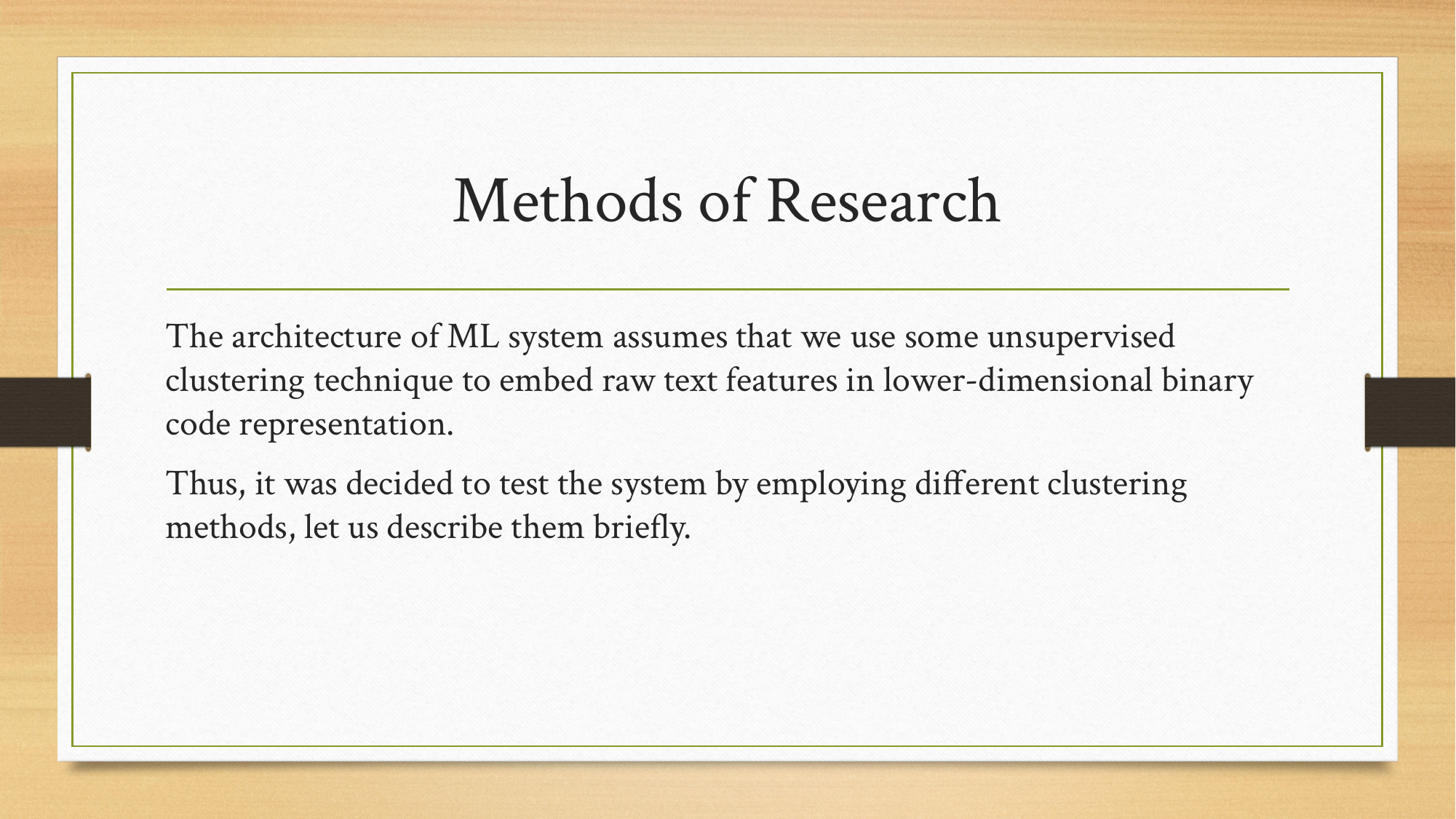

# Methods of Research
The architecture of ML system assumes that we use some unsupervised clustering technique to embed raw text features in lower-dimensional binary code representation.
Thus, it was decided to test the system by employing different clustering methods, let us describe them briefly.